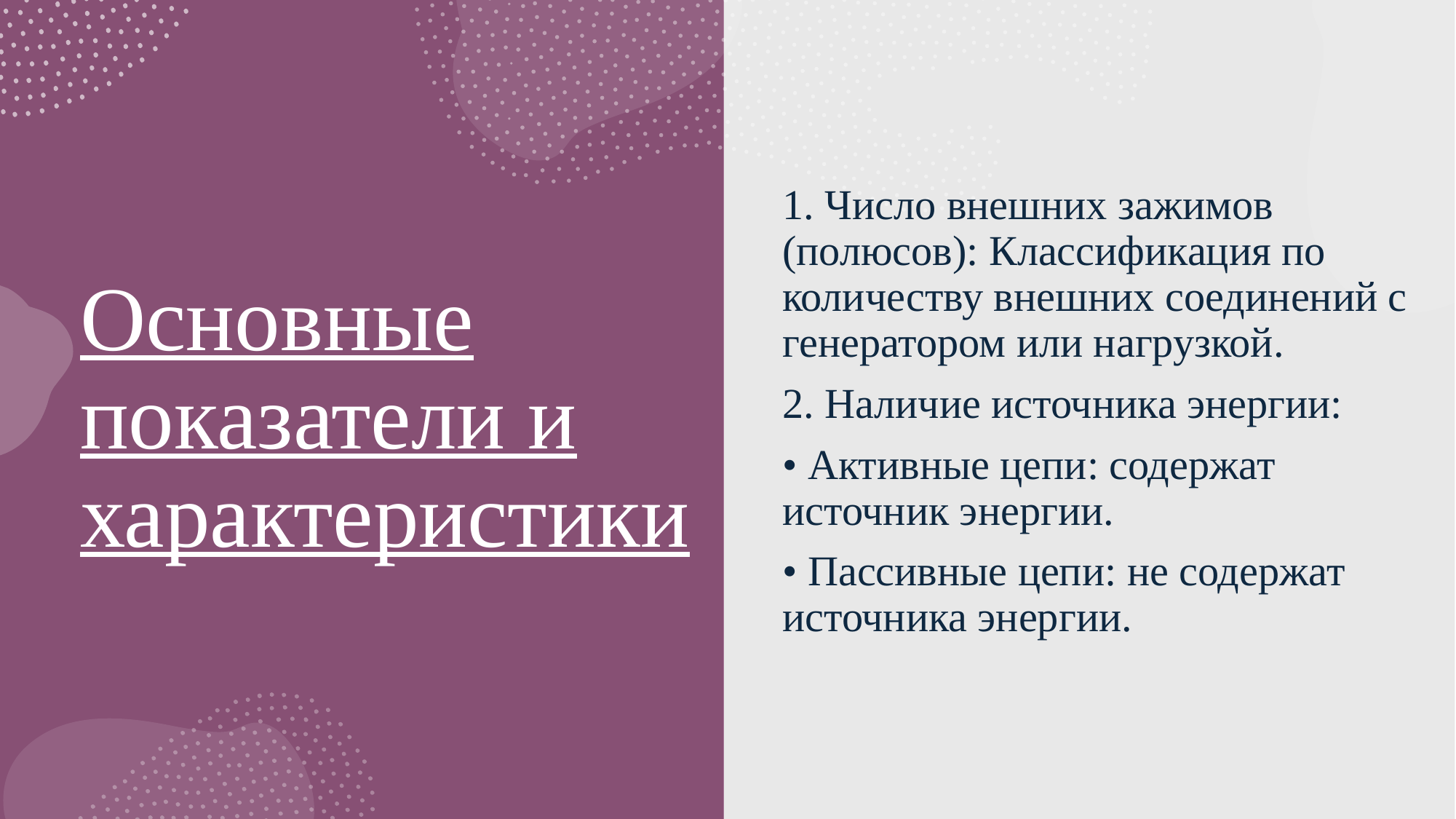

1. Число внешних зажимов (полюсов): Классификация по количеству внешних соединений с генератором или нагрузкой.
2. Наличие источника энергии:
• Активные цепи: содержат источник энергии.
• Пассивные цепи: не содержат источника энергии.

# Основные показатели и характеристики